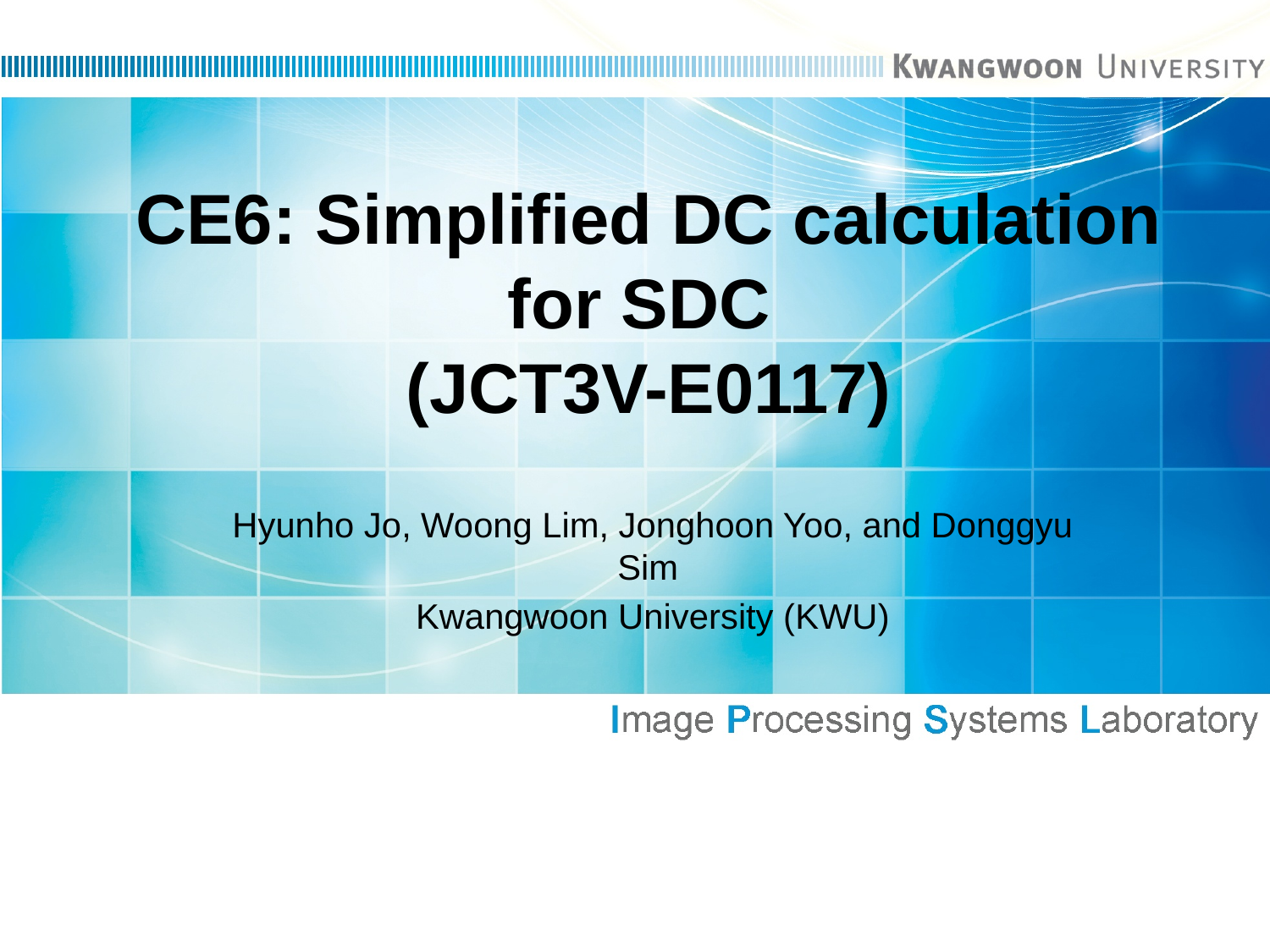

# CE6: Simplified DC calculation for SDC (JCT3V-E0117)
Hyunho Jo, Woong Lim, Jonghoon Yoo, and Donggyu Sim
Kwangwoon University (KWU)